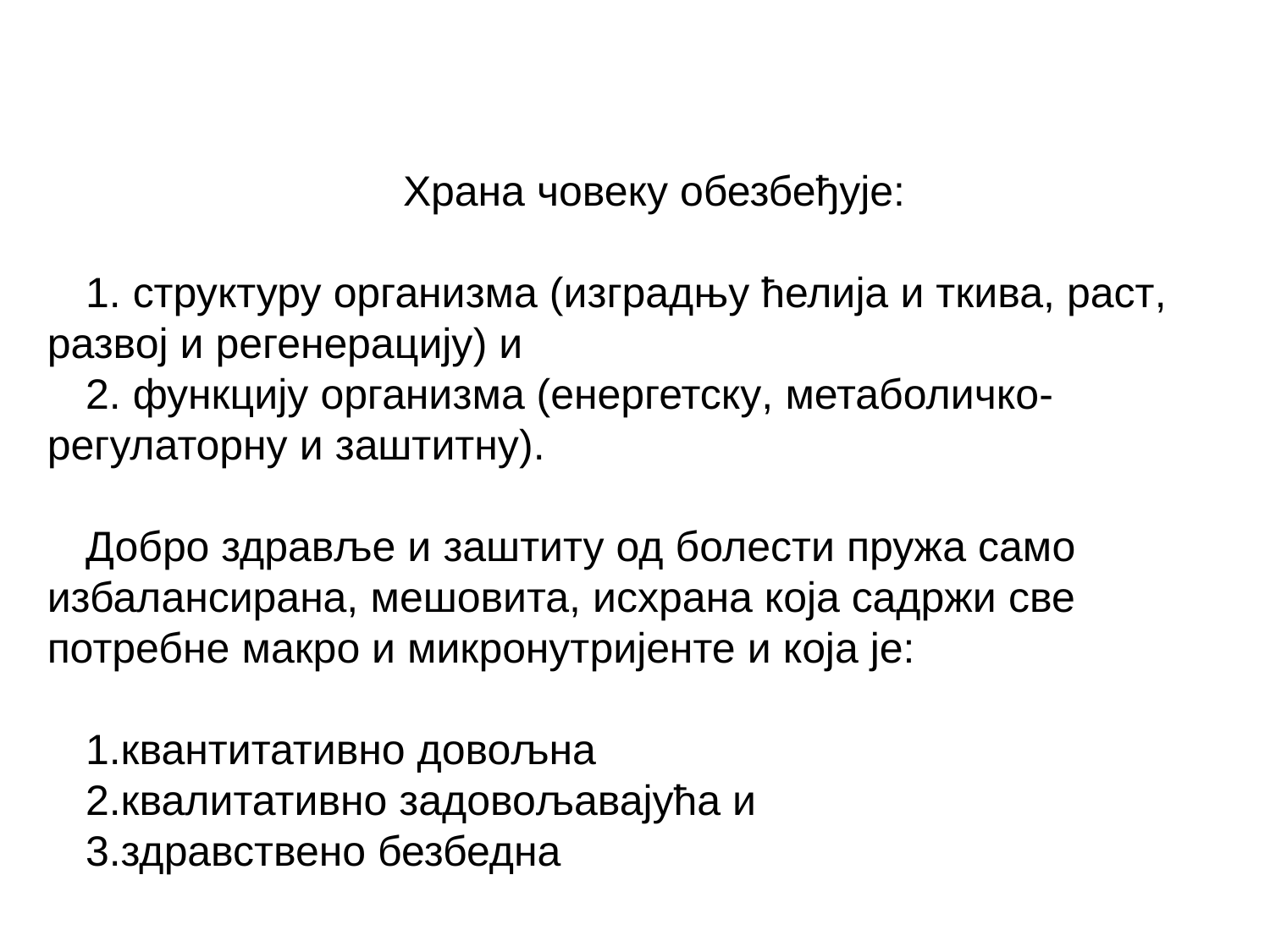

Храна човеку обезбеђује:

1. структуру организма (изградњу ћелија и ткива, раст, развој и регенерацију) и
2. функцију организма (енергетску, метаболичко-регулаторну и заштитну).

Добро здравље и заштиту од болести пружа само избалансирана, мешовита, исхрана која садржи све потребне макро и микронутријенте и која је:

квантитативно довољна
квалитативно задовољавајућа и
здравствено безбедна